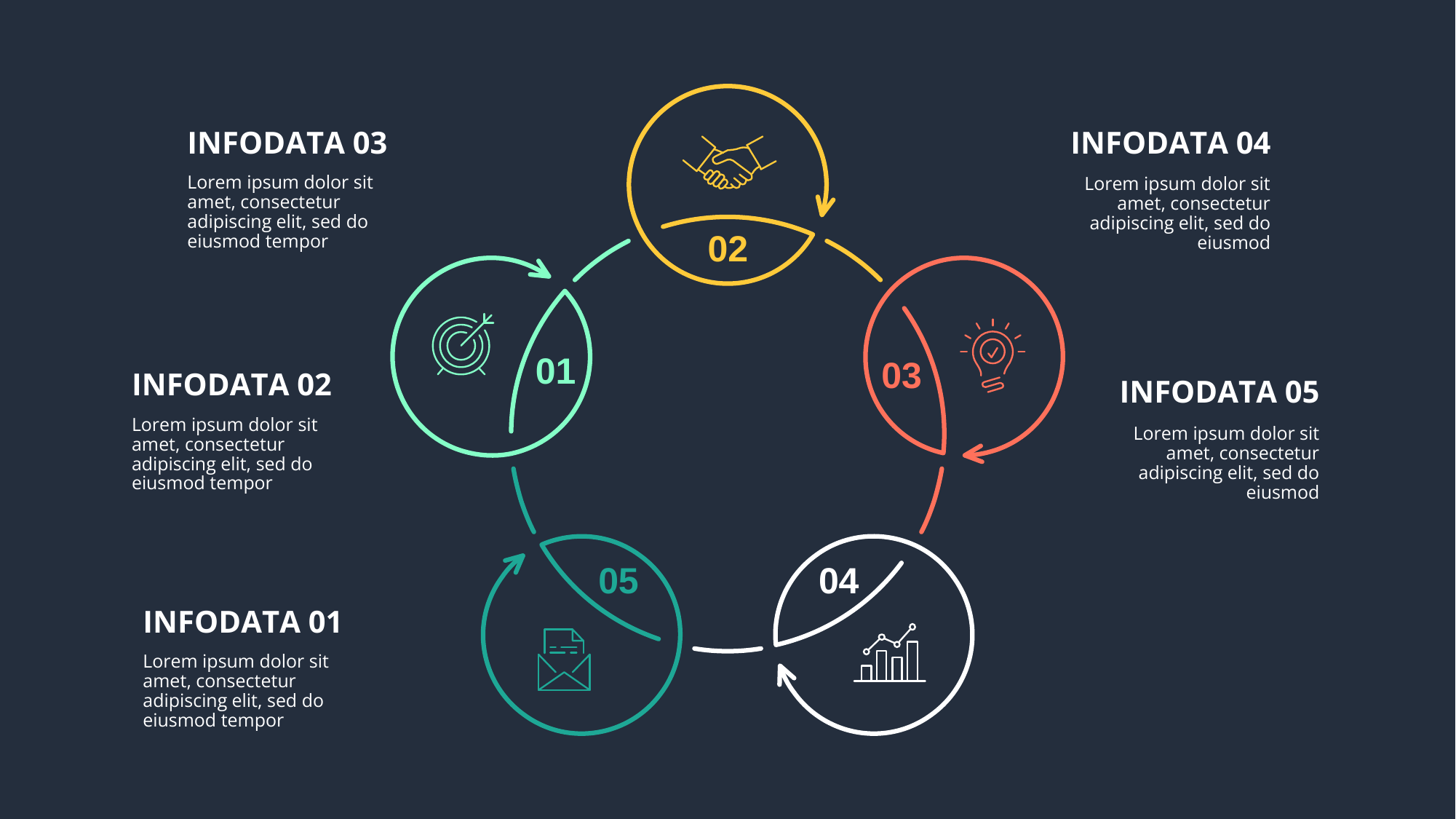

INFODATA 03
INFODATA 04

Lorem ipsum dolor sit amet, consectetur adipiscing elit, sed do eiusmod tempor

Lorem ipsum dolor sit amet, consectetur adipiscing elit, sed do eiusmod

02

01
03
INFODATA 02
INFODATA 05
Lorem ipsum dolor sit amet, consectetur adipiscing elit, sed do eiusmod tempor

Lorem ipsum dolor sit amet, consectetur adipiscing elit, sed do eiusmod

05
04
INFODATA 01

Lorem ipsum dolor sit amet, consectetur adipiscing elit, sed do eiusmod tempor